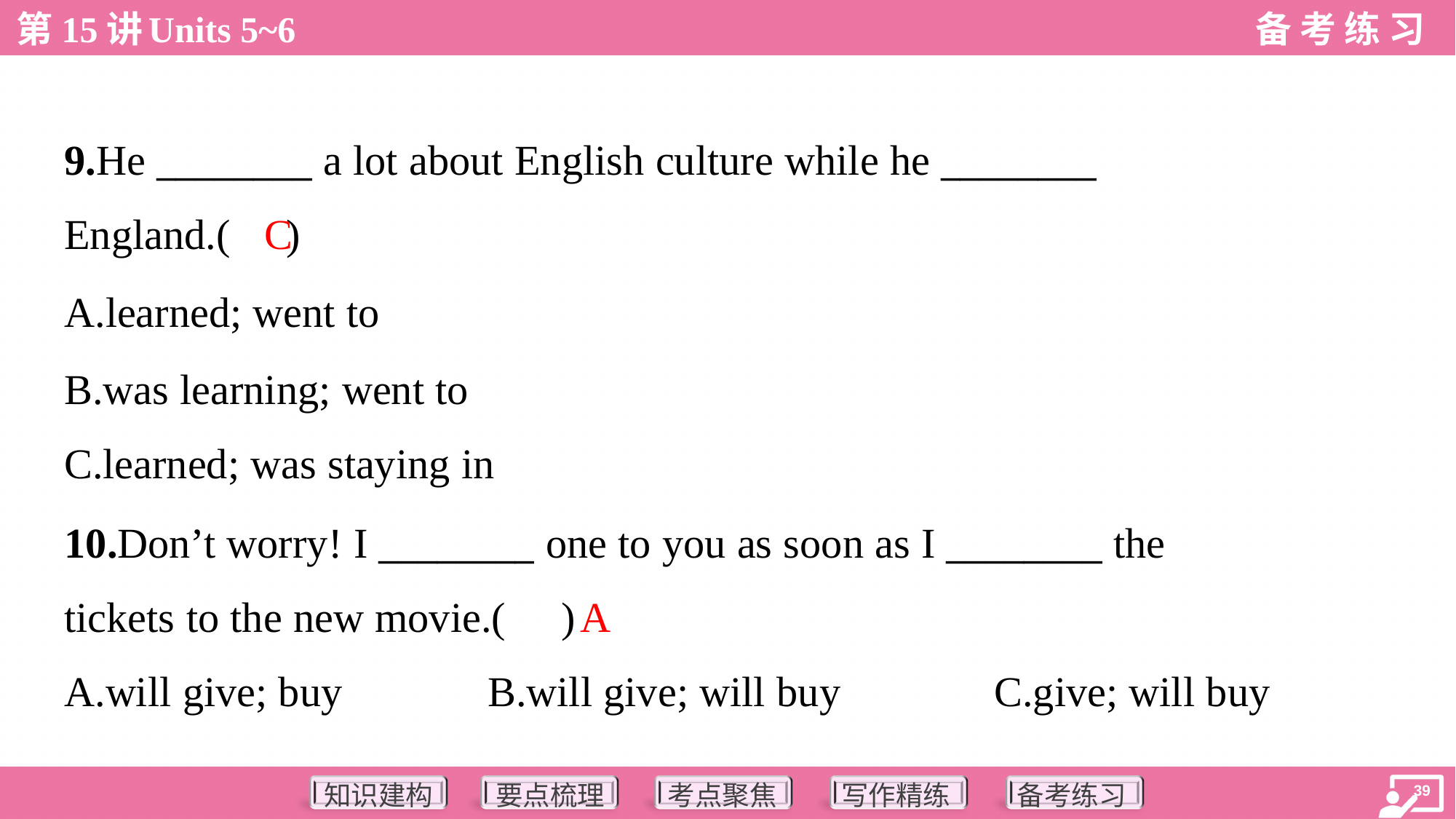

9.He ________ a lot about English culture while he ________
England.(     )
C
A.learned; went to
B.was learning; went to
C.learned; was staying in
10.Don’t worry! I ________ one to you as soon as I ________ the
tickets to the new movie.(     )
A
A.will give; buy	B.will give; will buy	C.give; will buy